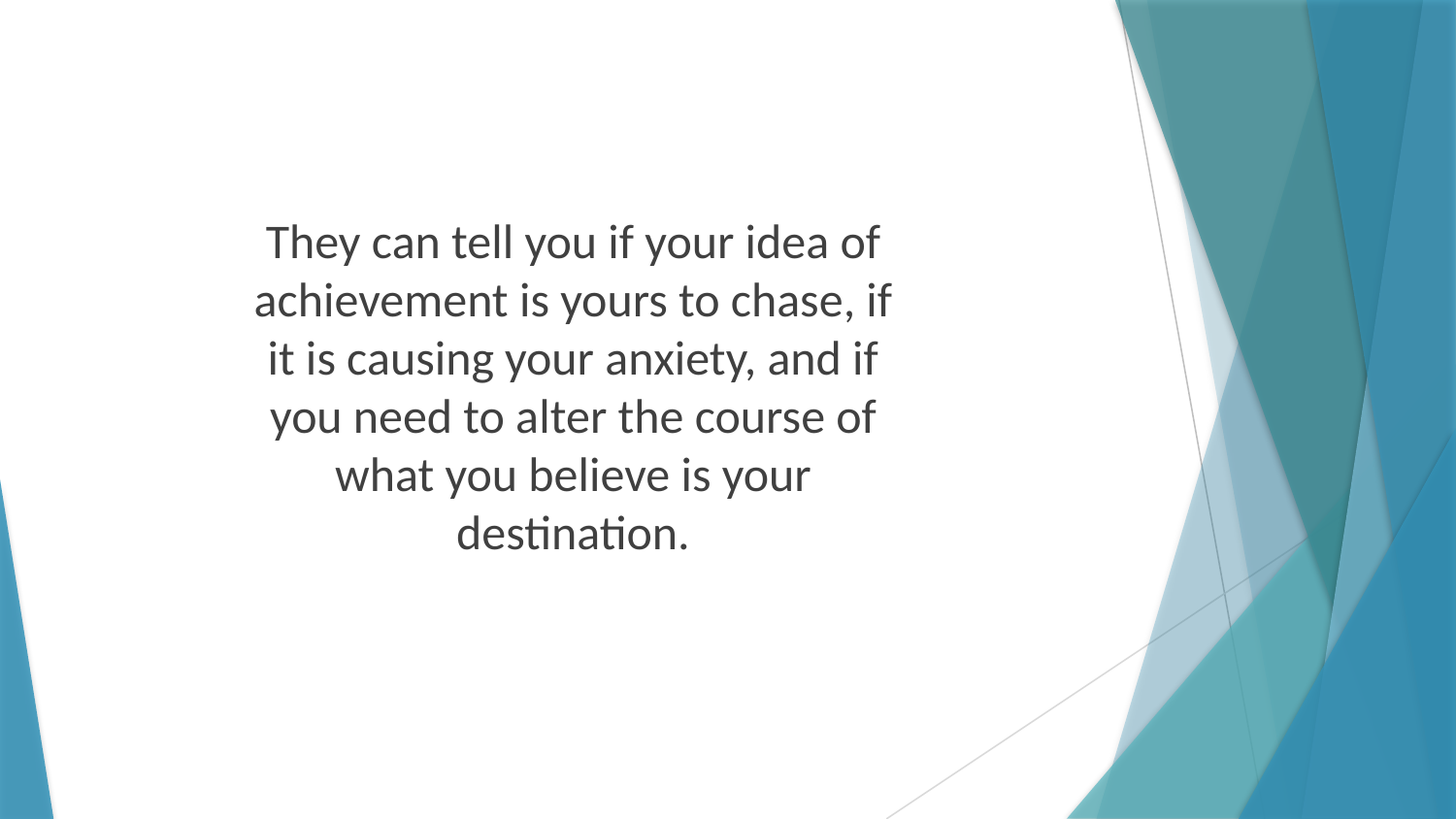

They can tell you if your idea of achievement is yours to chase, if it is causing your anxiety, and if you need to alter the course of what you believe is your destination.